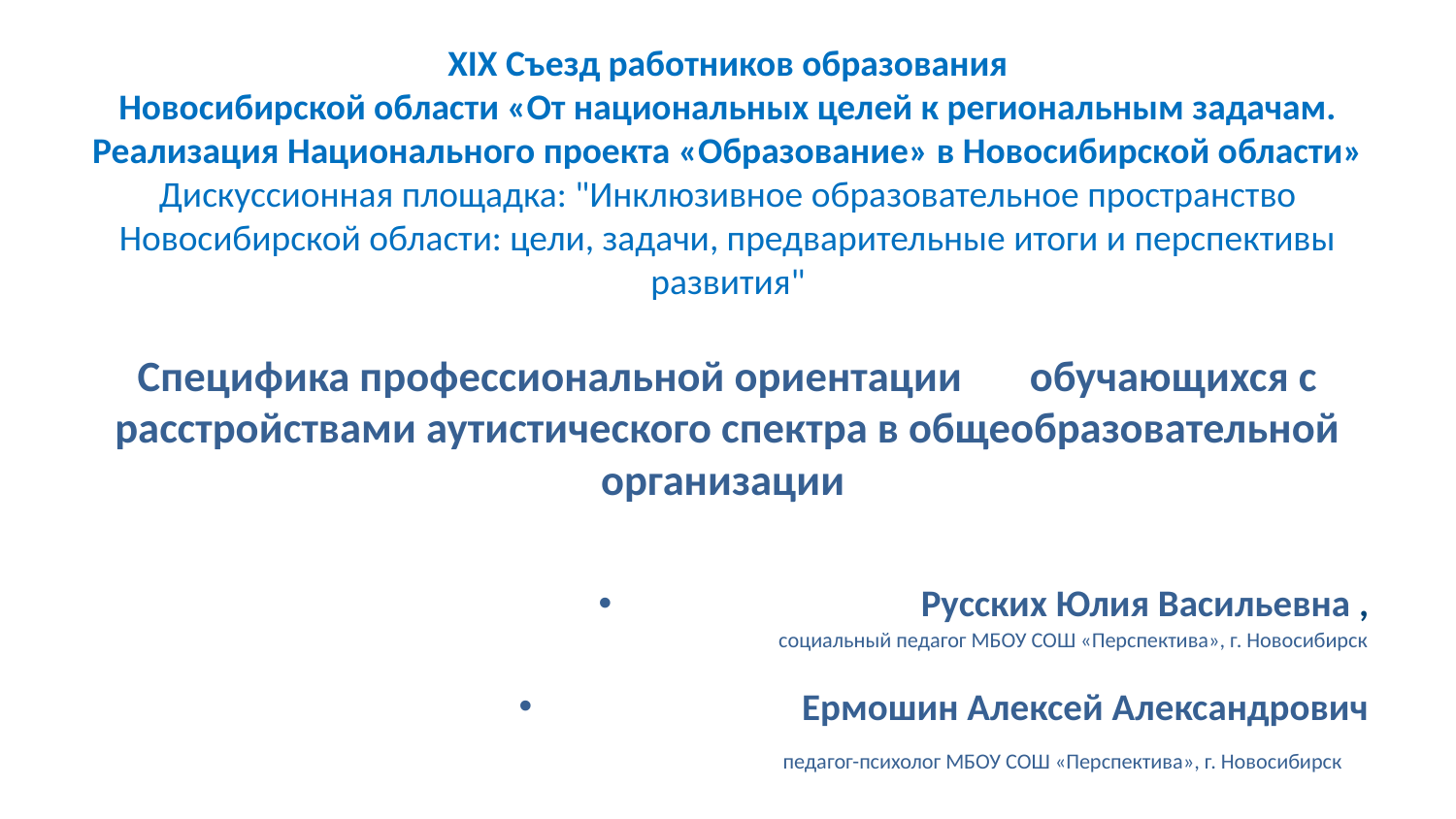

# XIX Съезд работников образования Новосибирской области «От национальных целей к региональным задачам. Реализация Национального проекта «Образование» в Новосибирской области» Дискуссионная площадка: "Инклюзивное образовательное пространство Новосибирской области: цели, задачи, предварительные итоги и перспективы развития"
Специфика профессиональной ориентации       обучающихся с расстройствами аутистического спектра в общеобразовательной организации

Русских Юлия Васильевна ,
социальный педагог МБОУ СОШ «Перспектива», г. Новосибирск

Ермошин Алексей Александрович
педагог-психолог МБОУ СОШ «Перспектива», г. Новосибирск